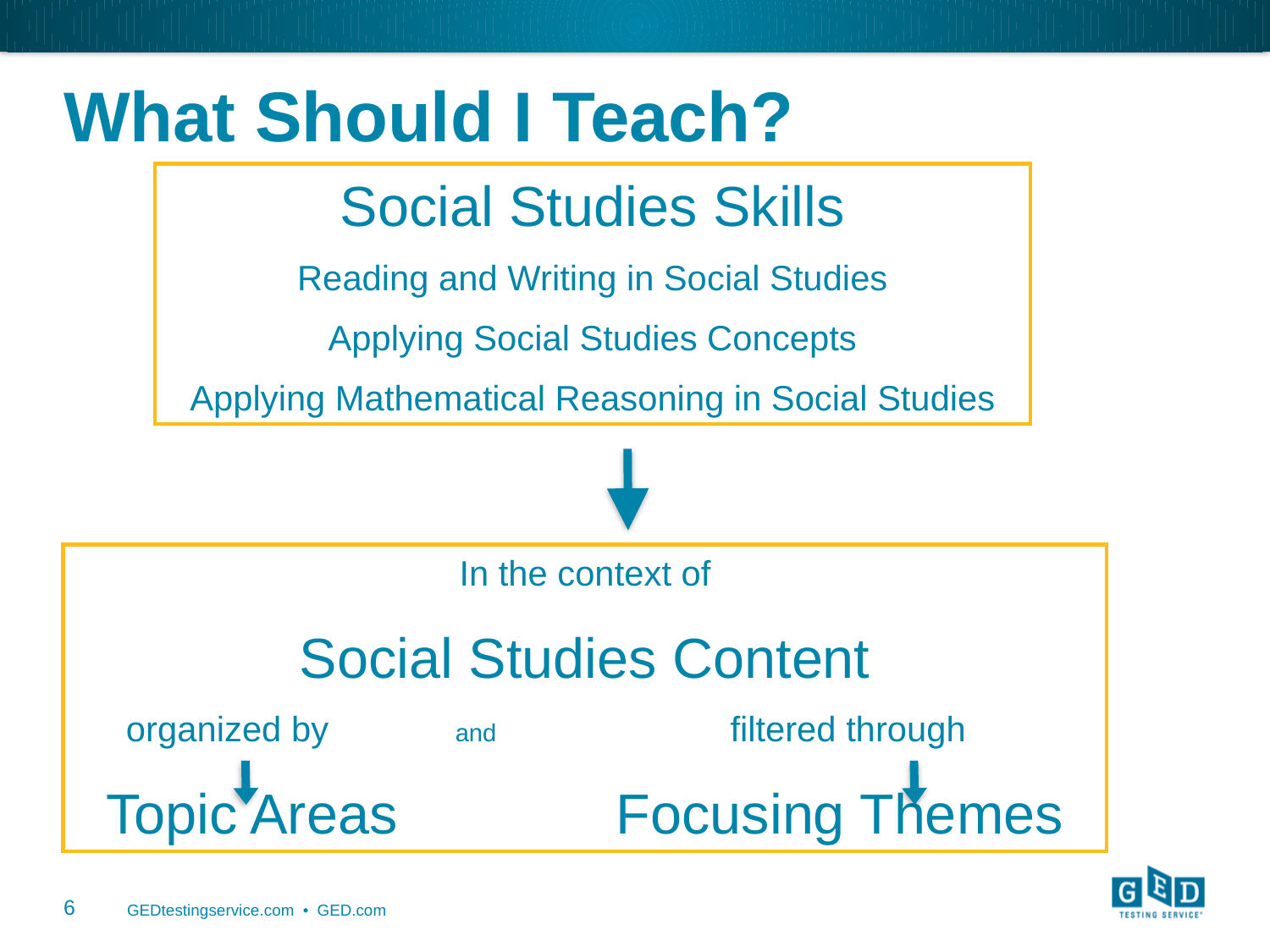

# What Should I Teach?
Social Studies Skills
Reading and Writing in Social Studies
Applying Social Studies Concepts
Applying Mathematical Reasoning in Social Studies

In the context of
Social Studies Content
organized by             and                        filtered through
Topic Areas              Focusing Themes

6